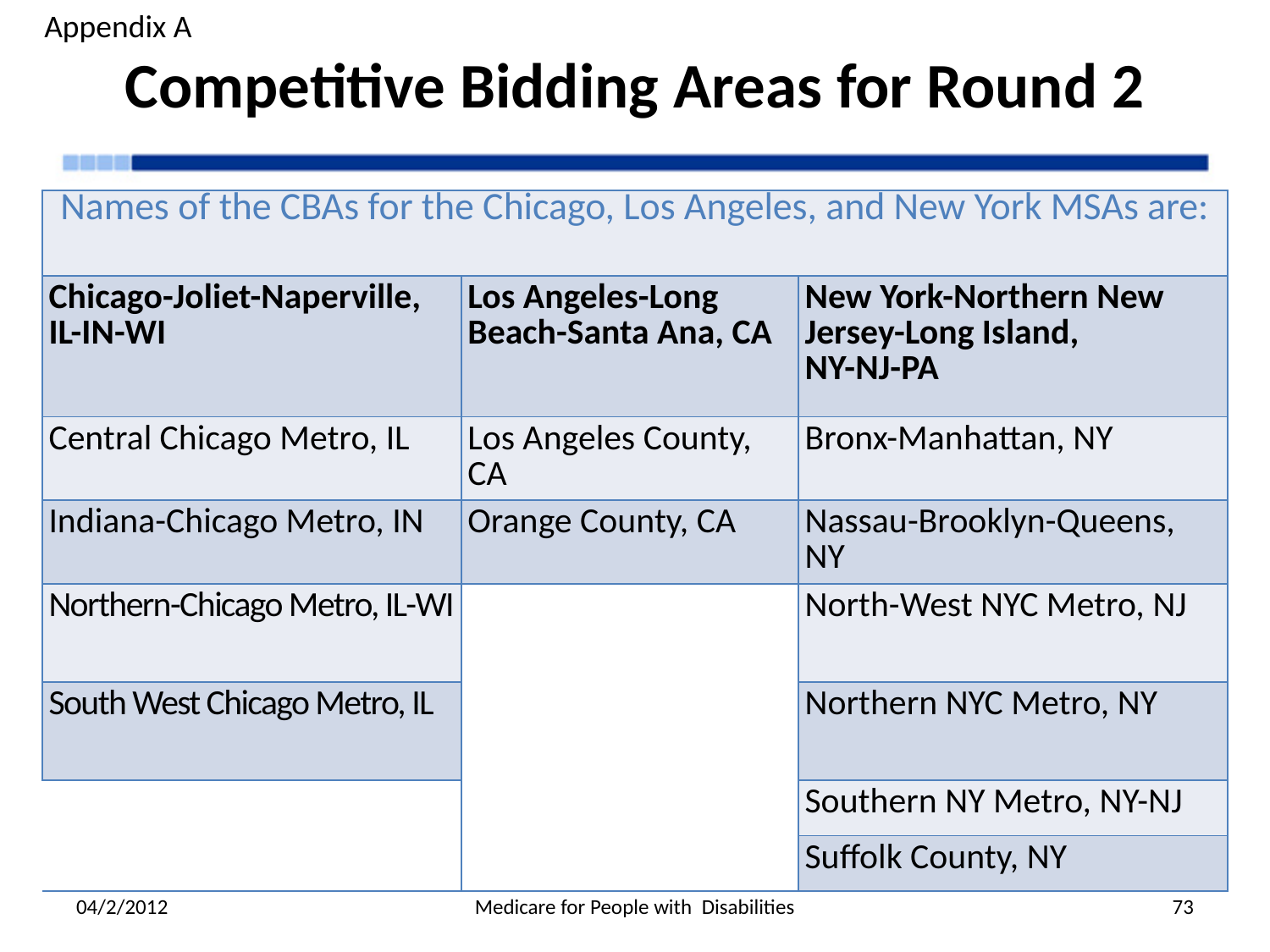

Appendix A
# Competitive Bidding Areas for Round 2
| Names of the CBAs for the Chicago, Los Angeles, and New York MSAs are: |  |  |
| --- | --- | --- |
| Chicago-Joliet-Naperville, IL-IN-WI | Los Angeles-Long Beach-Santa Ana, CA | New York-Northern New Jersey-Long Island, NY-NJ-PA |
| Central Chicago Metro, IL | Los Angeles County, CA | Bronx-Manhattan, NY |
| Indiana-Chicago Metro, IN | Orange County, CA | Nassau-Brooklyn-Queens, NY |
| Northern-Chicago Metro, IL-WI |  | North-West NYC Metro, NJ |
| South West Chicago Metro, IL |  | Northern NYC Metro, NY |
|  |  | Southern NY Metro, NY-NJ |
|  |  | Suffolk County, NY |
04/2/2012
Medicare for People with  Disabilities
73